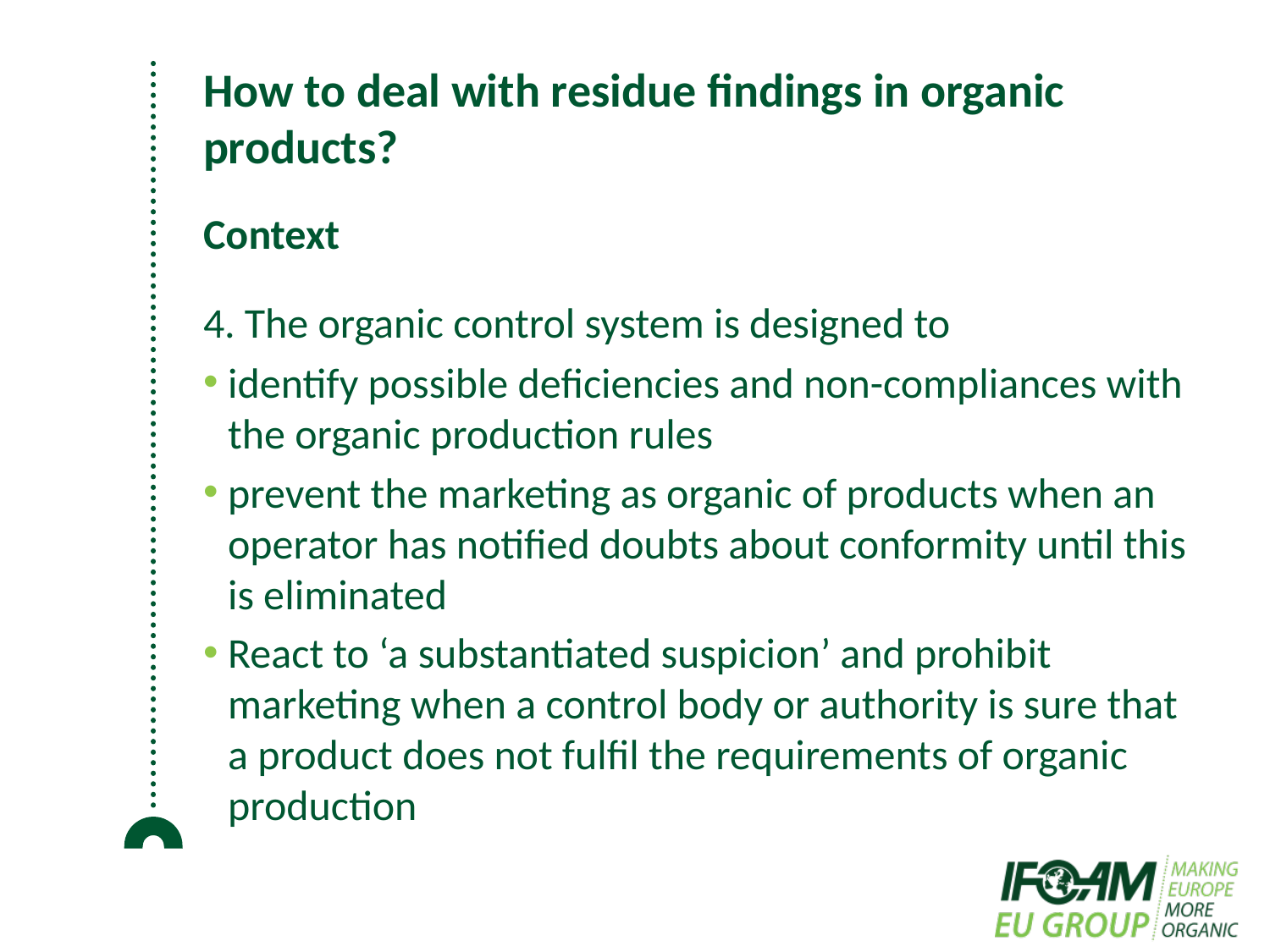

# How to deal with residue findings in organic products?

Context

4. The organic control system is designed to
identify possible deficiencies and non-compliances with the organic production rules
prevent the marketing as organic of products when an operator has notified doubts about conformity until this is eliminated
React to ‘a substantiated suspicion’ and prohibit marketing when a control body or authority is sure that a product does not fulfil the requirements of organic production